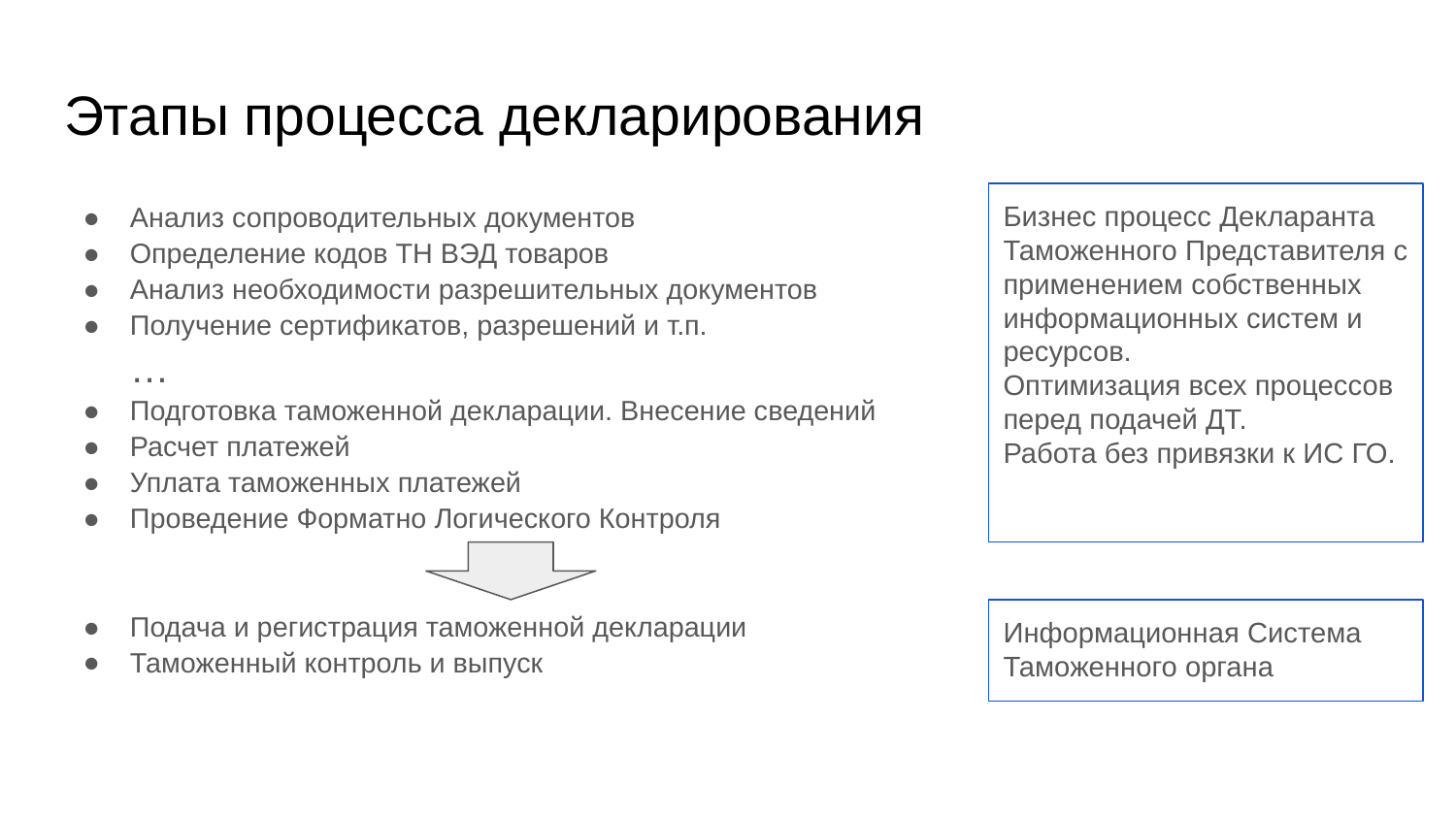

# Этапы процесса декларирования
Анализ сопроводительных документов
Определение кодов ТН ВЭД товаров
Анализ необходимости разрешительных документов
Получение сертификатов, разрешений и т.п.
…
Подготовка таможенной декларации. Внесение сведений
Расчет платежей
Уплата таможенных платежей
Проведение Форматно Логического Контроля

Подача и регистрация таможенной декларации
Таможенный контроль и выпуск
Бизнес процесс Декларанта Таможенного Представителя с применением собственных информационных систем и ресурсов.
Оптимизация всех процессов перед подачей ДТ.
Работа без привязки к ИС ГО.

Информационная Система Таможенного органа